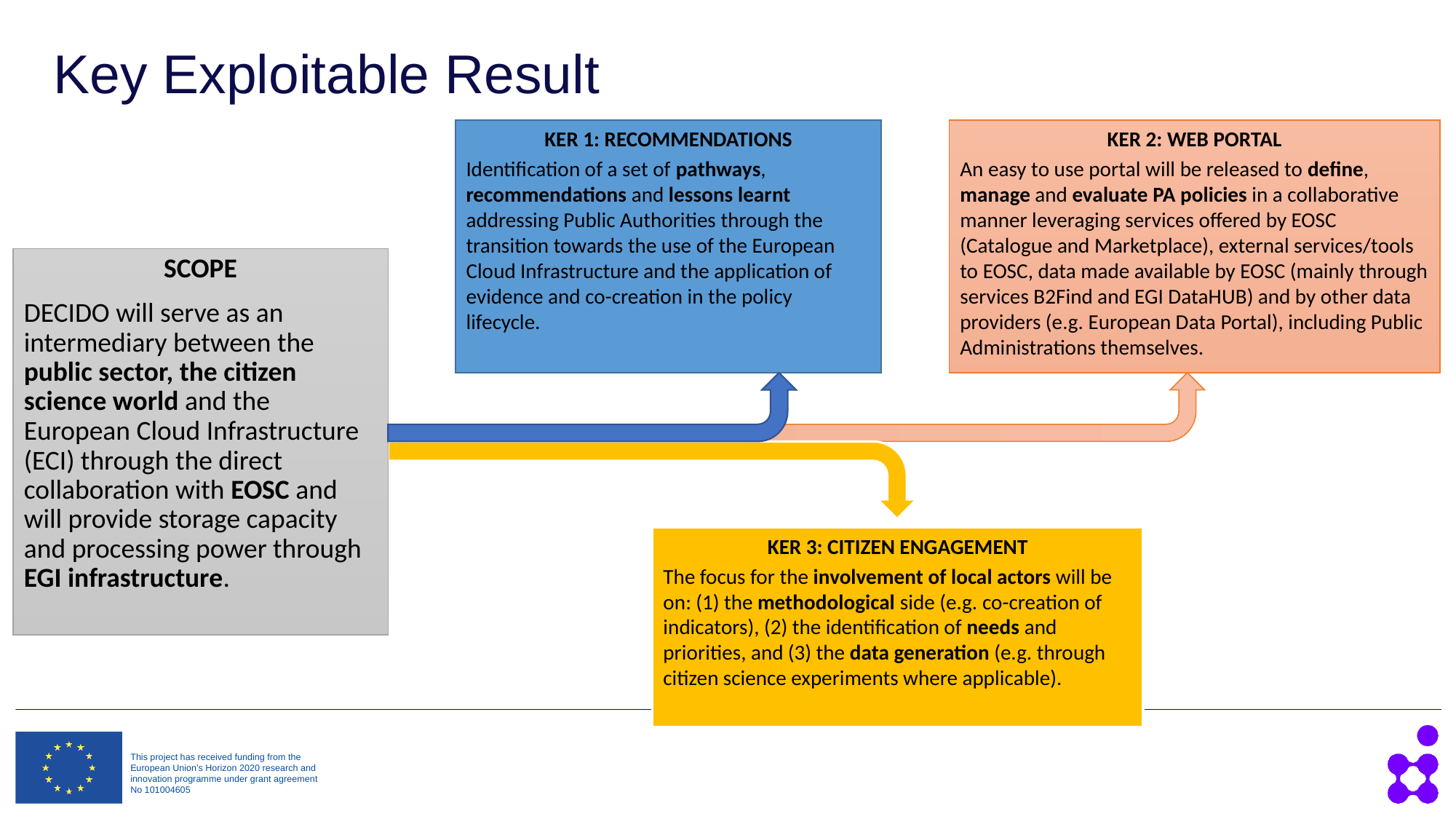

# Key Exploitable Result
KER 1: RECOMMENDATIONS
Identification of a set of pathways, recommendations and lessons learnt addressing Public Authorities through the transition towards the use of the European Cloud Infrastructure and the application of evidence and co-creation in the policy lifecycle.
KER 2: WEB PORTAL
An easy to use portal will be released to define, manage and evaluate PA policies in a collaborative manner leveraging services offered by EOSC (Catalogue and Marketplace), external services/tools to EOSC, data made available by EOSC (mainly through services B2Find and EGI DataHUB) and by other data providers (e.g. European Data Portal), including Public Administrations themselves.

SCOPE
DECIDO will serve as an intermediary between the public sector, the citizen science world and the European Cloud Infrastructure (ECI) through the direct collaboration with EOSC and will provide storage capacity and processing power through EGI infrastructure.
KER 3: CITIZEN ENGAGEMENT
The focus for the involvement of local actors will be on: (1) the methodological side (e.g. co-creation of indicators), (2) the identification of needs and priorities, and (3) the data generation (e.g. through citizen science experiments where applicable).